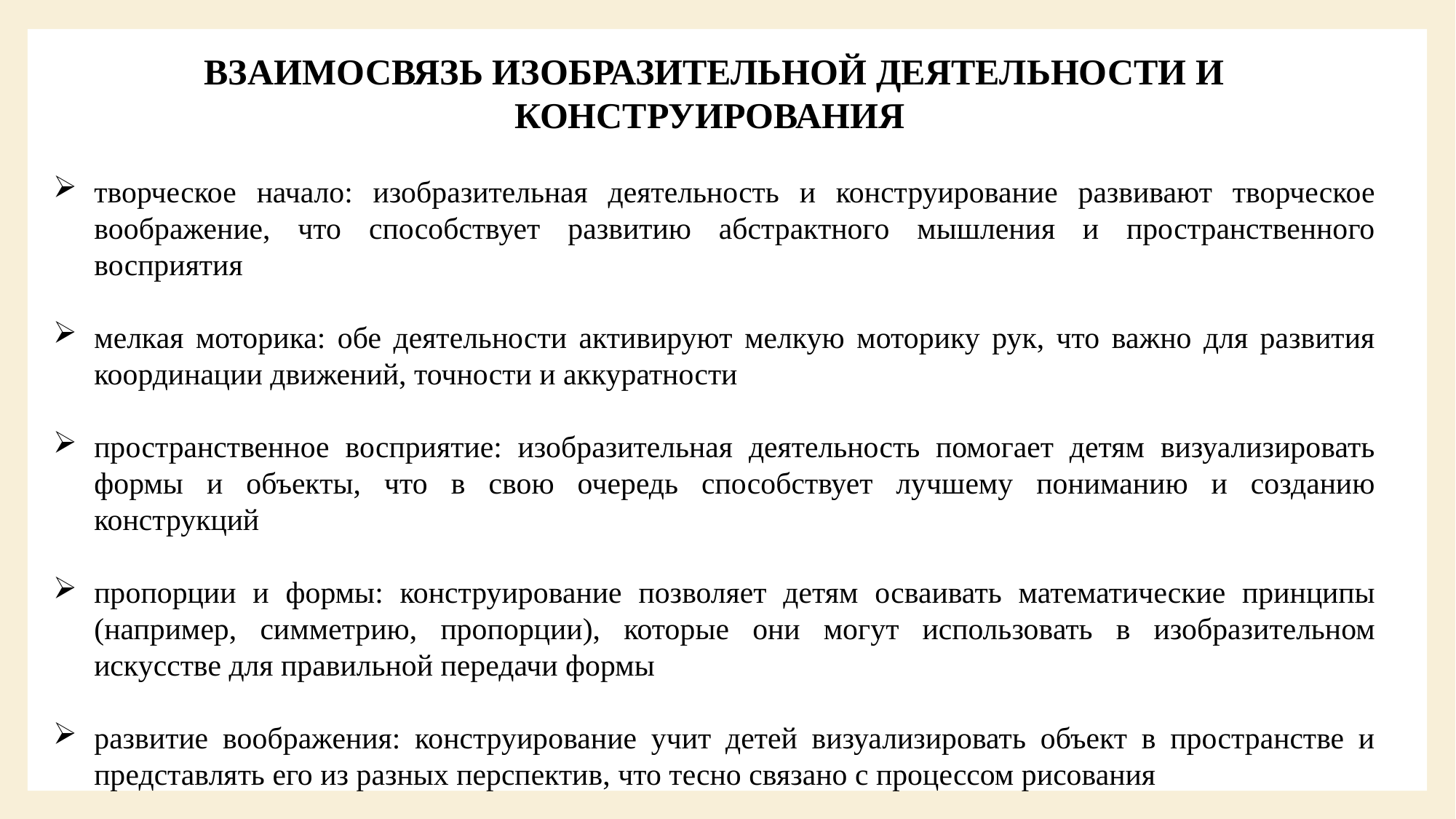

ВЗАИМОСВЯЗЬ ИЗОБРАЗИТЕЛЬНОЙ ДЕЯТЕЛЬНОСТИ И КОНСТРУИРОВАНИЯ
творческое начало: изобразительная деятельность и конструирование развивают творческое воображение, что способствует развитию абстрактного мышления и пространственного восприятия

мелкая моторика: обе деятельности активируют мелкую моторику рук, что важно для развития координации движений, точности и аккуратности

пространственное восприятие: изобразительная деятельность помогает детям визуализировать формы и объекты, что в свою очередь способствует лучшему пониманию и созданию конструкций

пропорции и формы: конструирование позволяет детям осваивать математические принципы (например, симметрию, пропорции), которые они могут использовать в изобразительном искусстве для правильной передачи формы

развитие воображения: конструирование учит детей визуализировать объект в пространстве и представлять его из разных перспектив, что тесно связано с процессом рисования